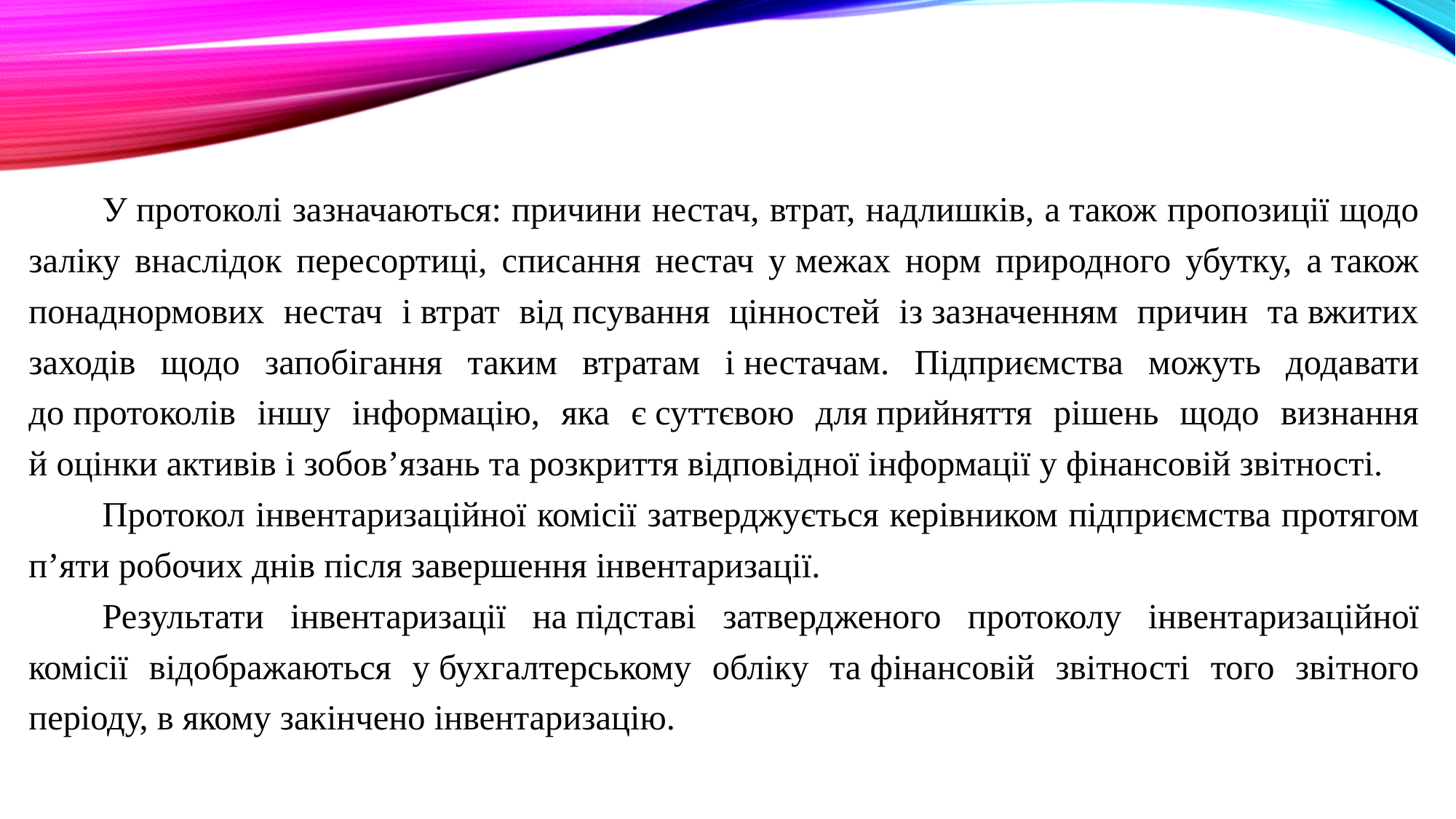

У протоколі зазначаються: причини нестач, втрат, надлишків, а також пропозиції щодо заліку внаслідок пересортиці, списання нестач у межах норм природного убутку, а також понаднормових нестач і втрат від псування цінностей із зазначенням причин та вжитих заходів щодо запобігання таким втратам і нестачам. Підприємства можуть додавати до протоколів іншу інформацію, яка є суттєвою для прийняття рішень щодо визнання й оцінки активів і зобов’язань та розкриття відповідної інформації у фінансовій звітності.
Протокол інвентаризаційної комісії затверджується керівником підприємства протягом п’яти робочих днів після завершення інвентаризації.
Результати інвентаризації на підставі затвердженого протоколу інвентаризаційної комісії відображаються у бухгалтерському обліку та фінансовій звітності того звітного періоду, в якому закінчено інвентаризацію.